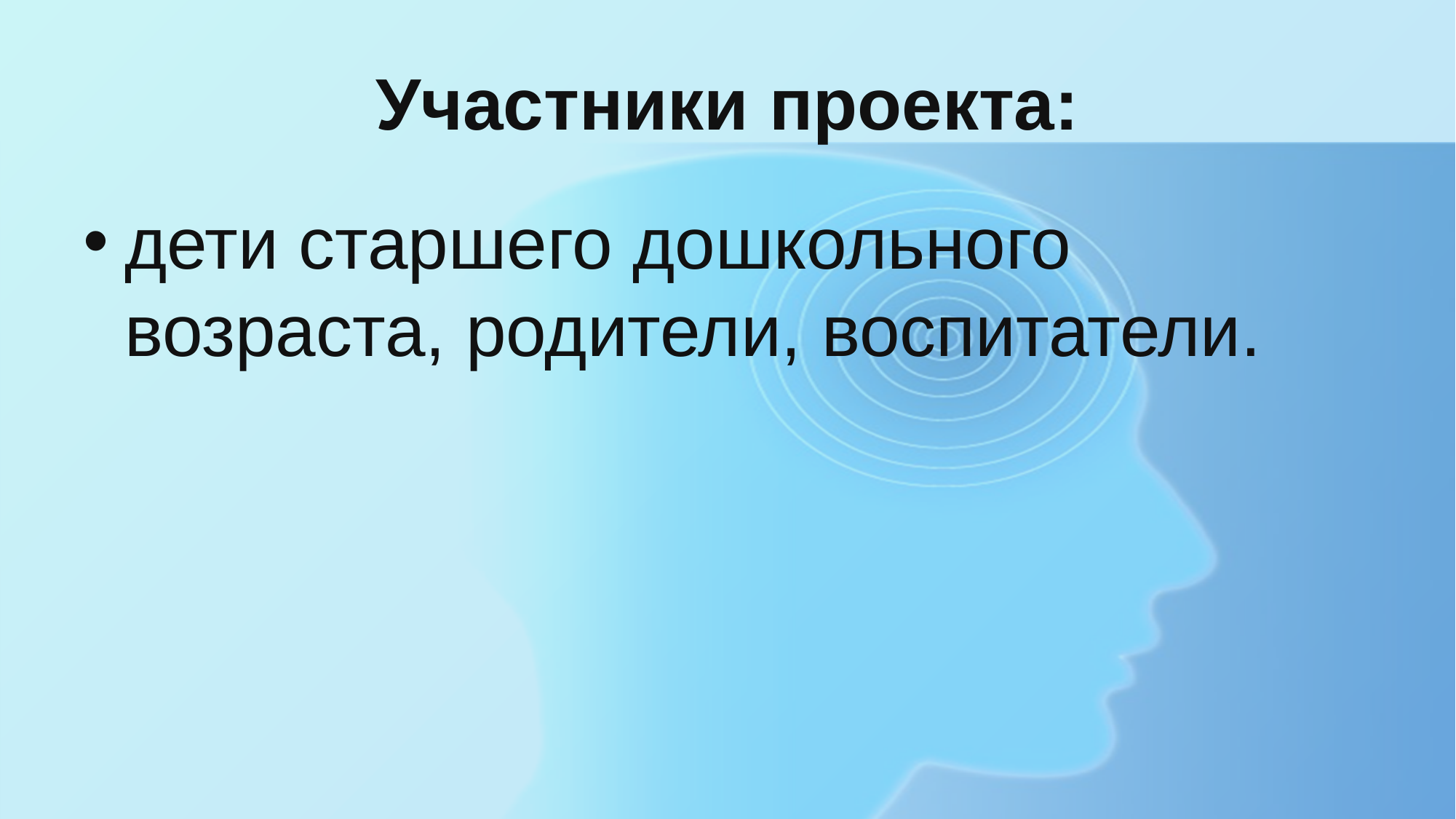

# Участники проекта:
дети старшего дошкольного возраста, родители, воспитатели.